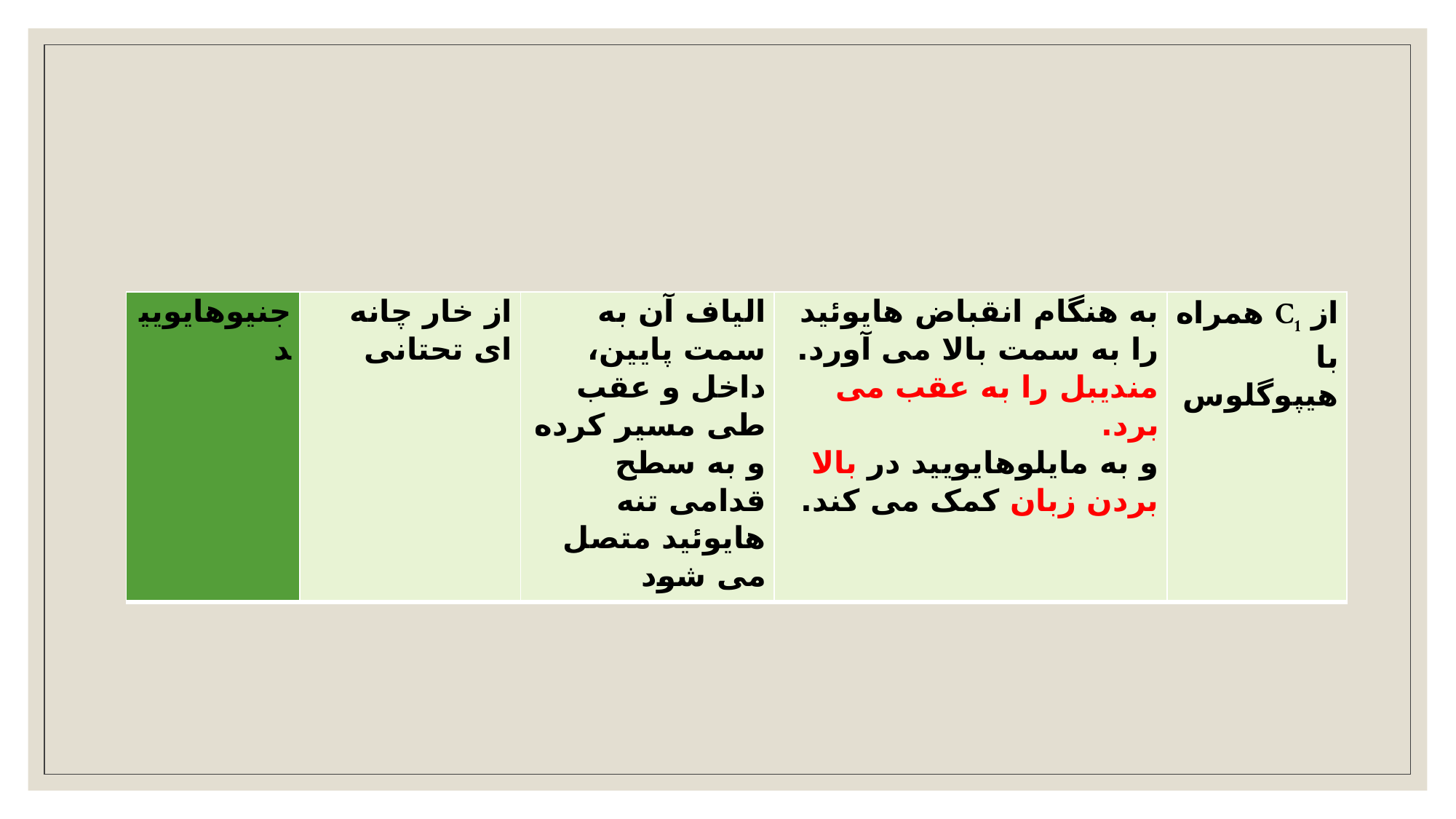

| جنیوهایویید | از خار چانه ای تحتانی | الیاف آن به سمت پایین، داخل و عقب طی مسیر کرده و به سطح قدامی تنه هایوئید متصل می شود | به هنگام انقباض هایوئید را به سمت بالا می آورد. مندیبل را به عقب می برد. و به مایلوهایویید در بالا بردن زبان کمک می کند. | از C1 همراه با هیپوگلوس |
| --- | --- | --- | --- | --- |